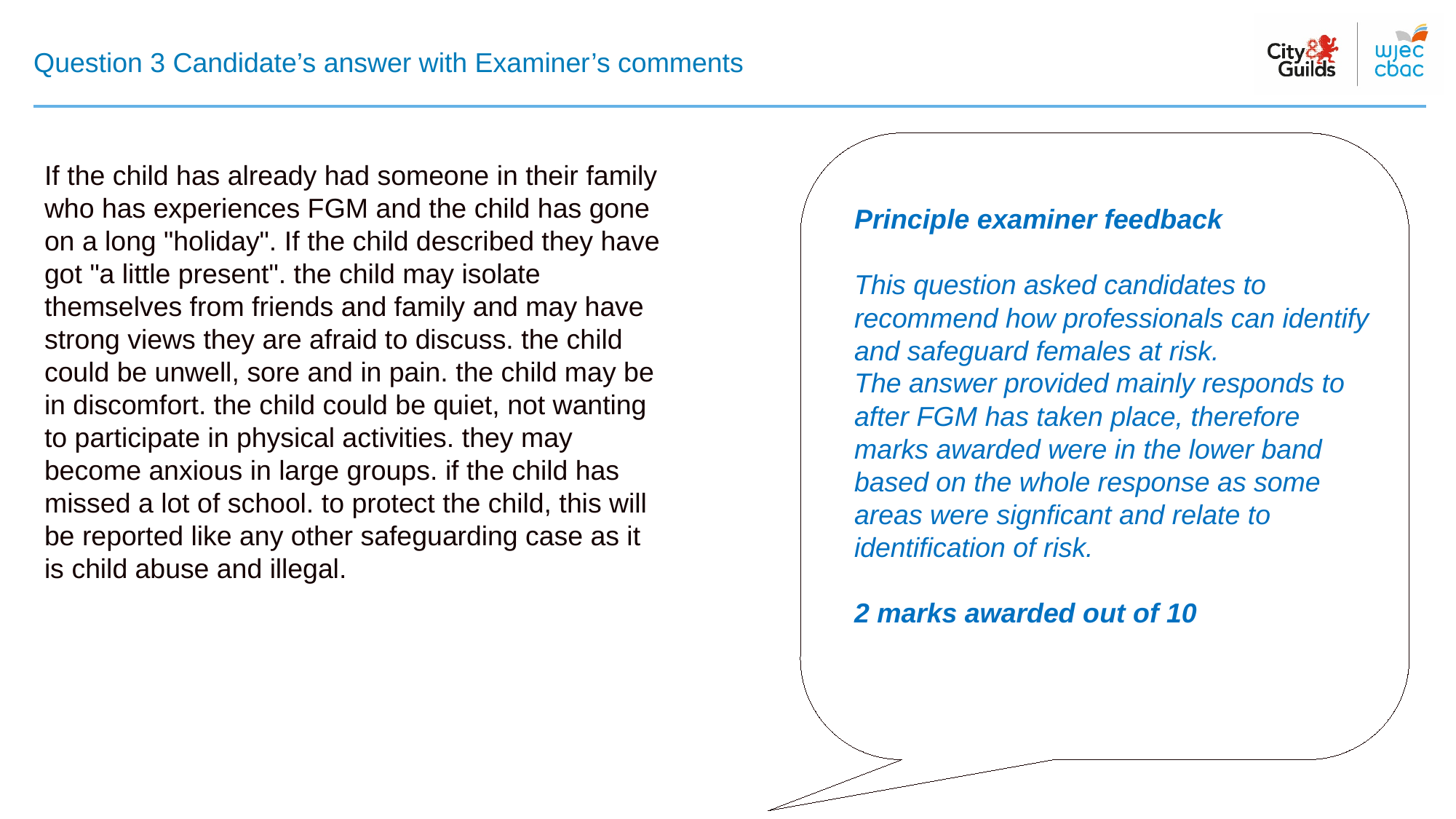

# Question 3 Candidate’s answer with Examiner’s comments

If the child has already had someone in their family who has experiences FGM and the child has gone on a long "holiday". If the child described they have got "a little present". the child may isolate themselves from friends and family and may have strong views they are afraid to discuss. the child could be unwell, sore and in pain. the child may be in discomfort. the child could be quiet, not wanting to participate in physical activities. they may become anxious in large groups. if the child has missed a lot of school. to protect the child, this will be reported like any other safeguarding case as it is child abuse and illegal.
Principle examiner feedback​
​
This question asked candidates to recommend how professionals can identify and safeguard females at risk.
The answer provided mainly responds to after FGM has taken place, therefore marks awarded were in the lower band based on the whole response as some areas were signficant and relate to identification of risk.

2 marks awarded out of 10